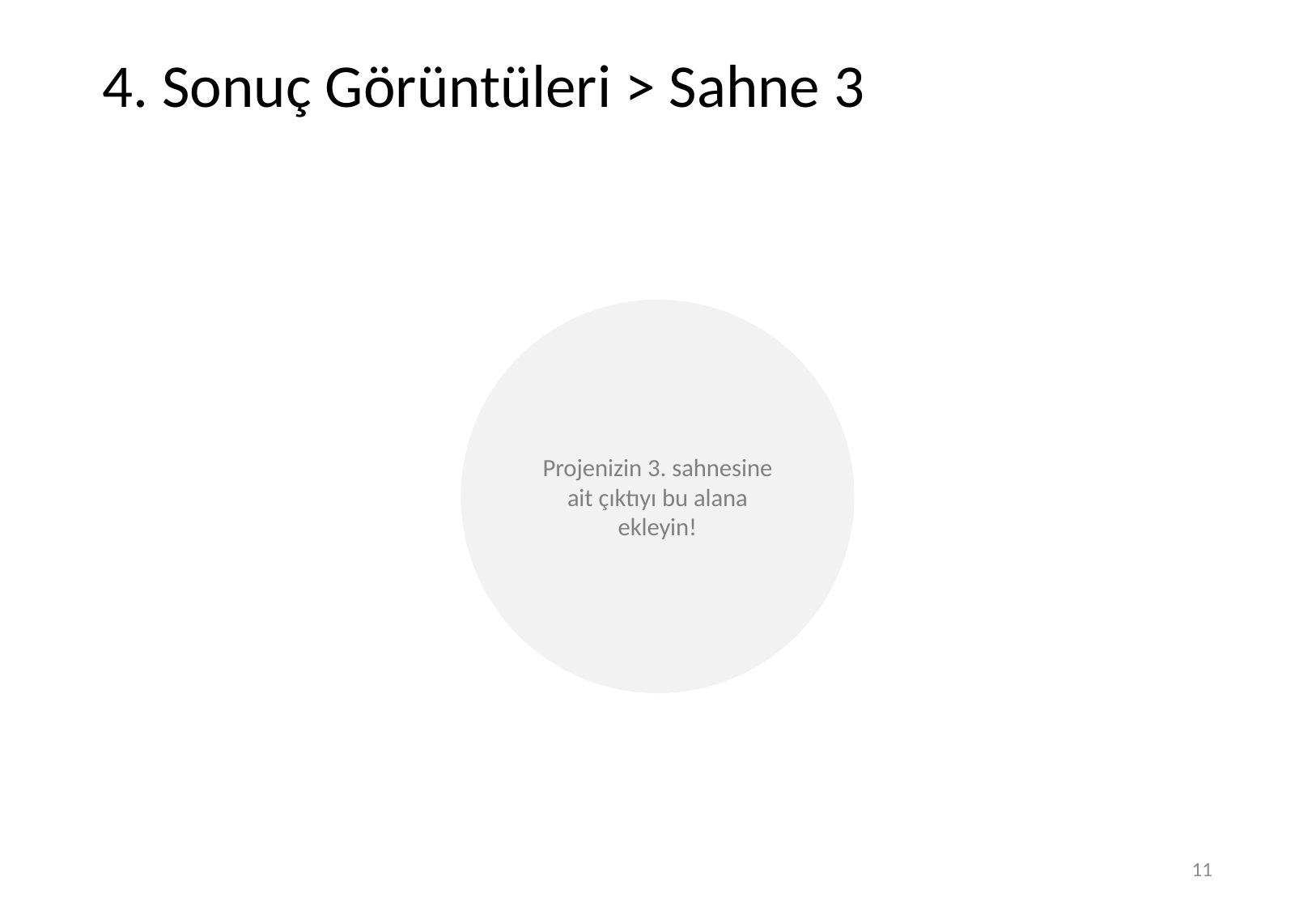

# 4. Sonuç Görüntüleri > Sahne 3
Projenizin 3. sahnesine ait çıktıyı bu alana ekleyin!
11